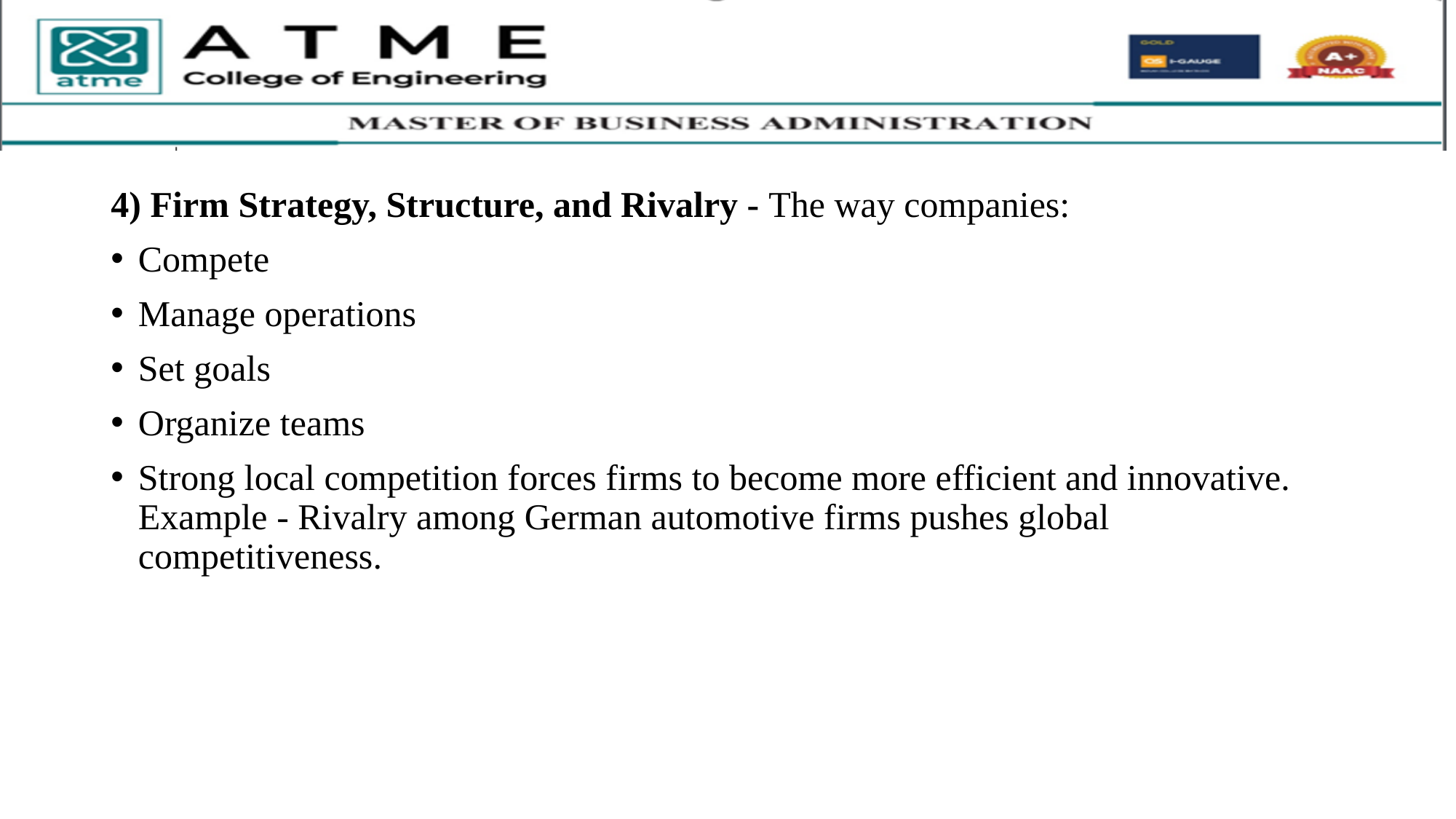

4) Firm Strategy, Structure, and Rivalry - The way companies:
Compete
Manage operations
Set goals
Organize teams
Strong local competition forces firms to become more efficient and innovative.
Example - Rivalry among German automotive firms pushes global competitiveness.